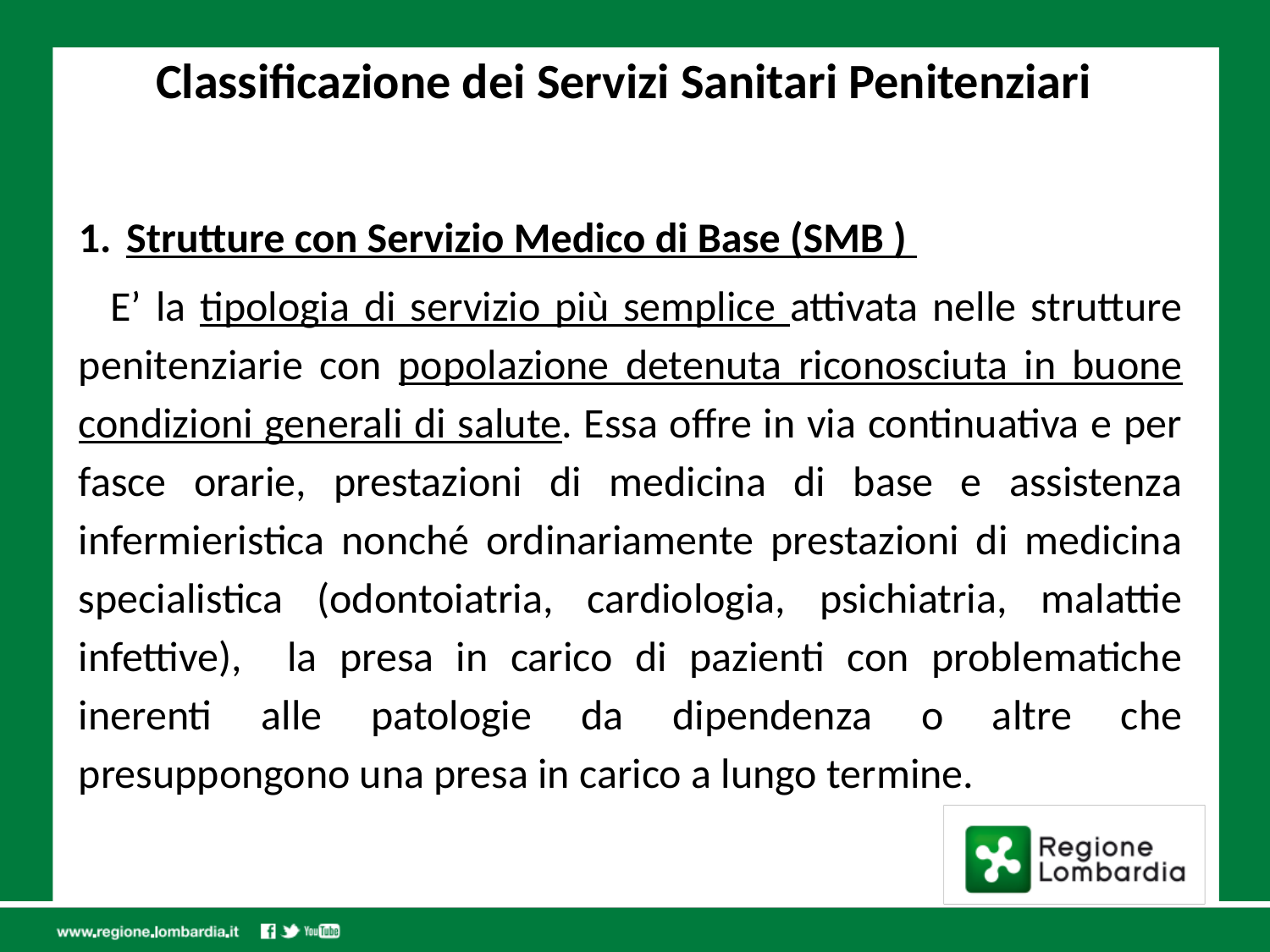

Classificazione dei Servizi Sanitari Penitenziari
Strutture con Servizio Medico di Base (SMB )
E’ la tipologia di servizio più semplice attivata nelle strutture penitenziarie con popolazione detenuta riconosciuta in buone condizioni generali di salute. Essa offre in via continuativa e per fasce orarie, prestazioni di medicina di base e assistenza infermieristica nonché ordinariamente prestazioni di medicina specialistica (odontoiatria, cardiologia, psichiatria, malattie infettive),  la presa in carico di pazienti con problematiche inerenti alle patologie da dipendenza o altre che presuppongono una presa in carico a lungo termine.